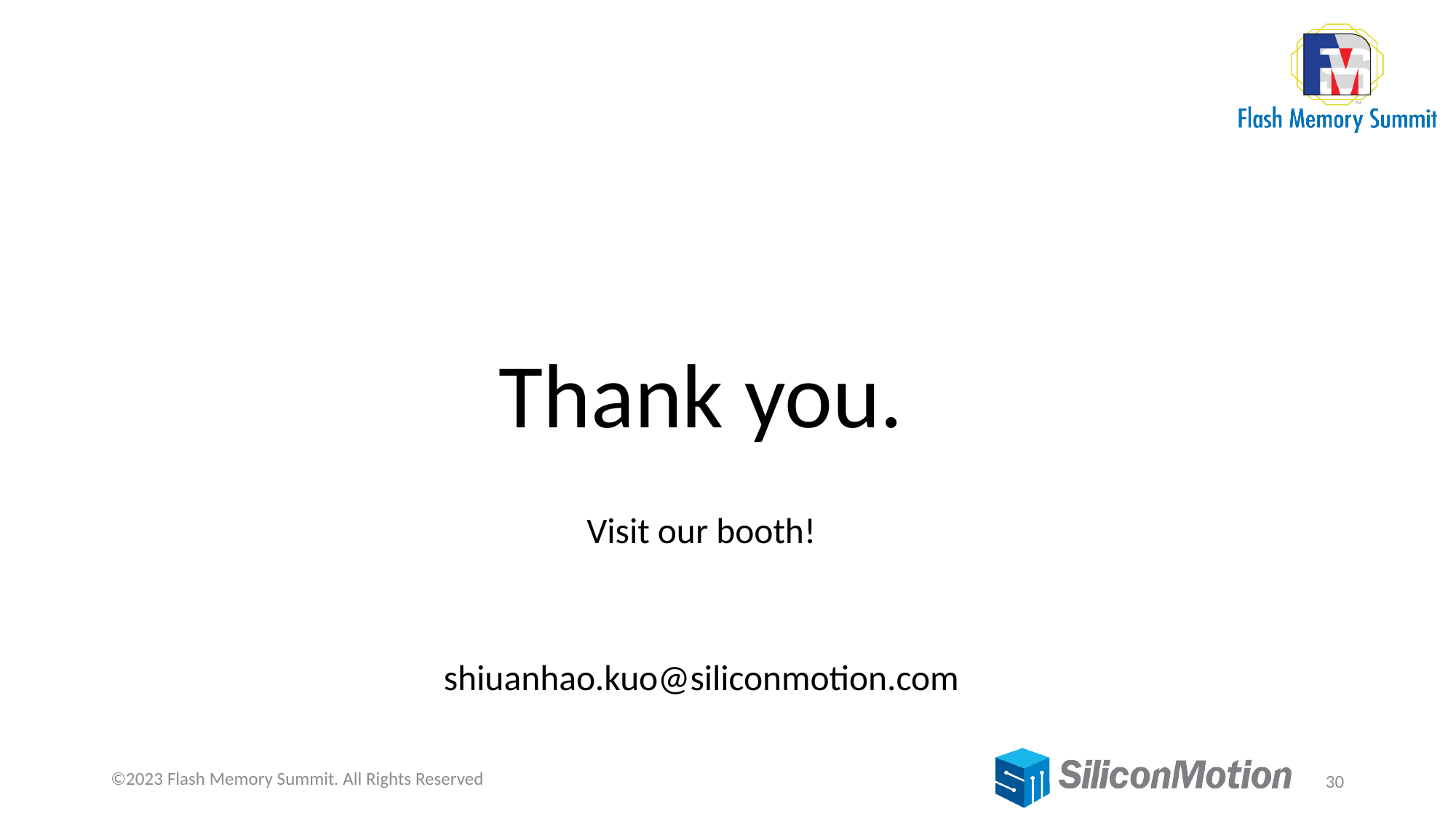

# Thank you.
Visit our booth!

shiuanhao.kuo@siliconmotion.com
©2023 Flash Memory Summit. All Rights Reserved
30